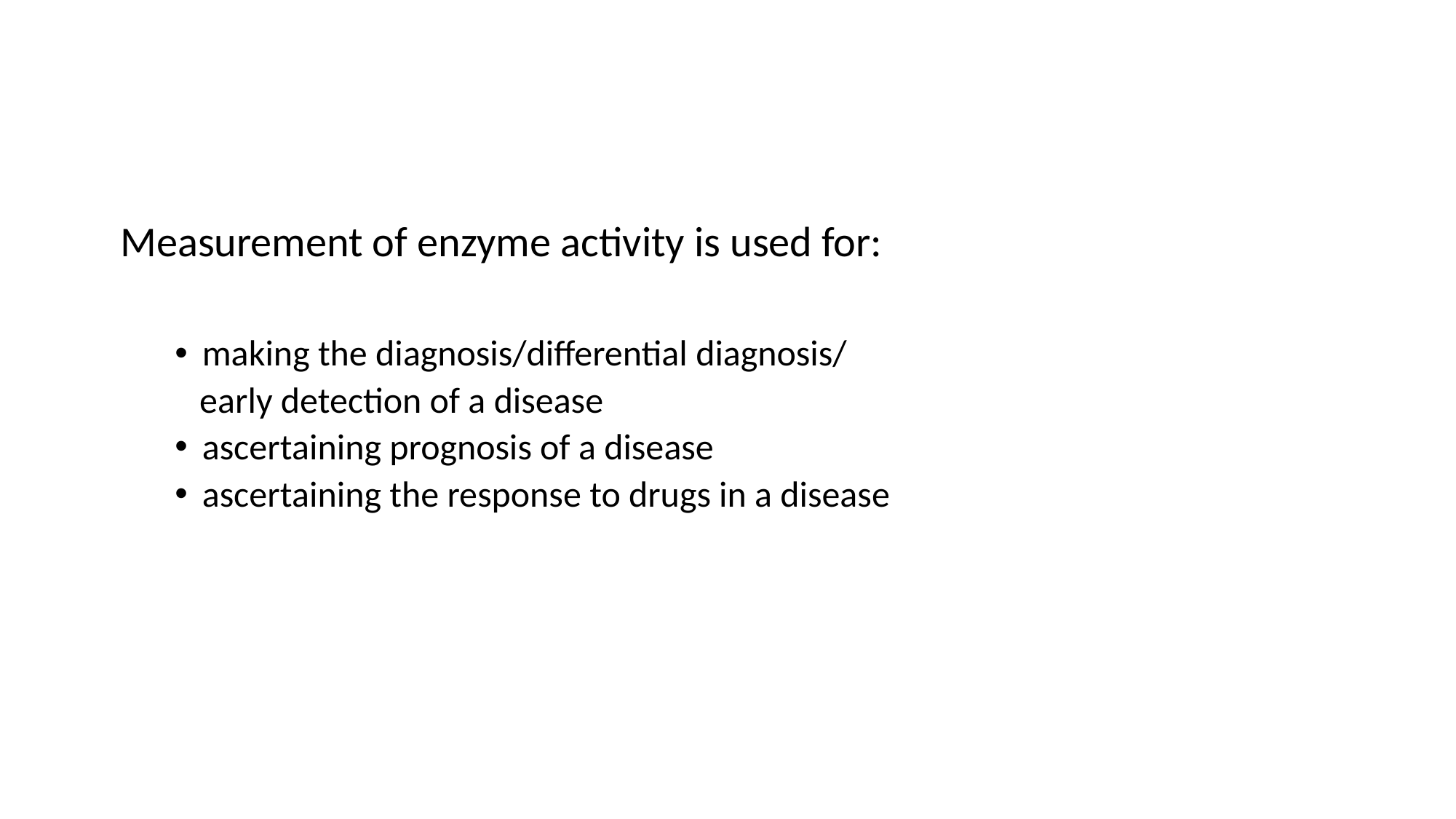

#
Measurement of enzyme activity is used for:

making the diagnosis/differential diagnosis/
   early detection of a disease
ascertaining prognosis of a disease
ascertaining the response to drugs in a disease